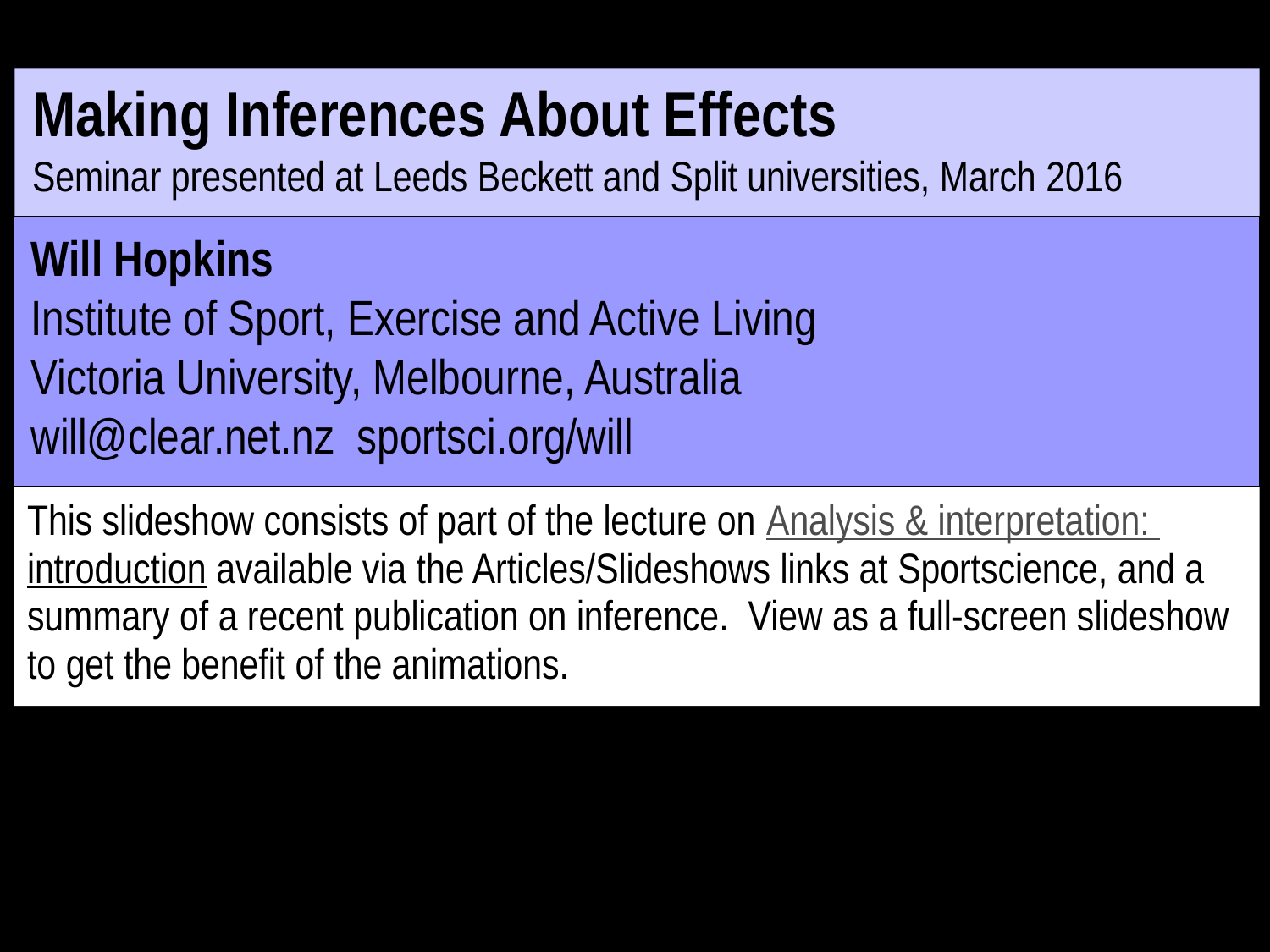

Making Inferences About Effects
Seminar presented at Leeds Beckett and Split universities, March 2016
# Will Hopkins Institute of Sport, Exercise and Active Living Victoria University, Melbourne, Australia will@clear.net.nz  sportsci.org/will
This slideshow consists of part of the lecture on Analysis & interpretation: introduction available via the Articles/Slideshows links at Sportscience, and a summary of a recent publication on inference.  View as a full-screen slideshow to get the benefit of the animations.